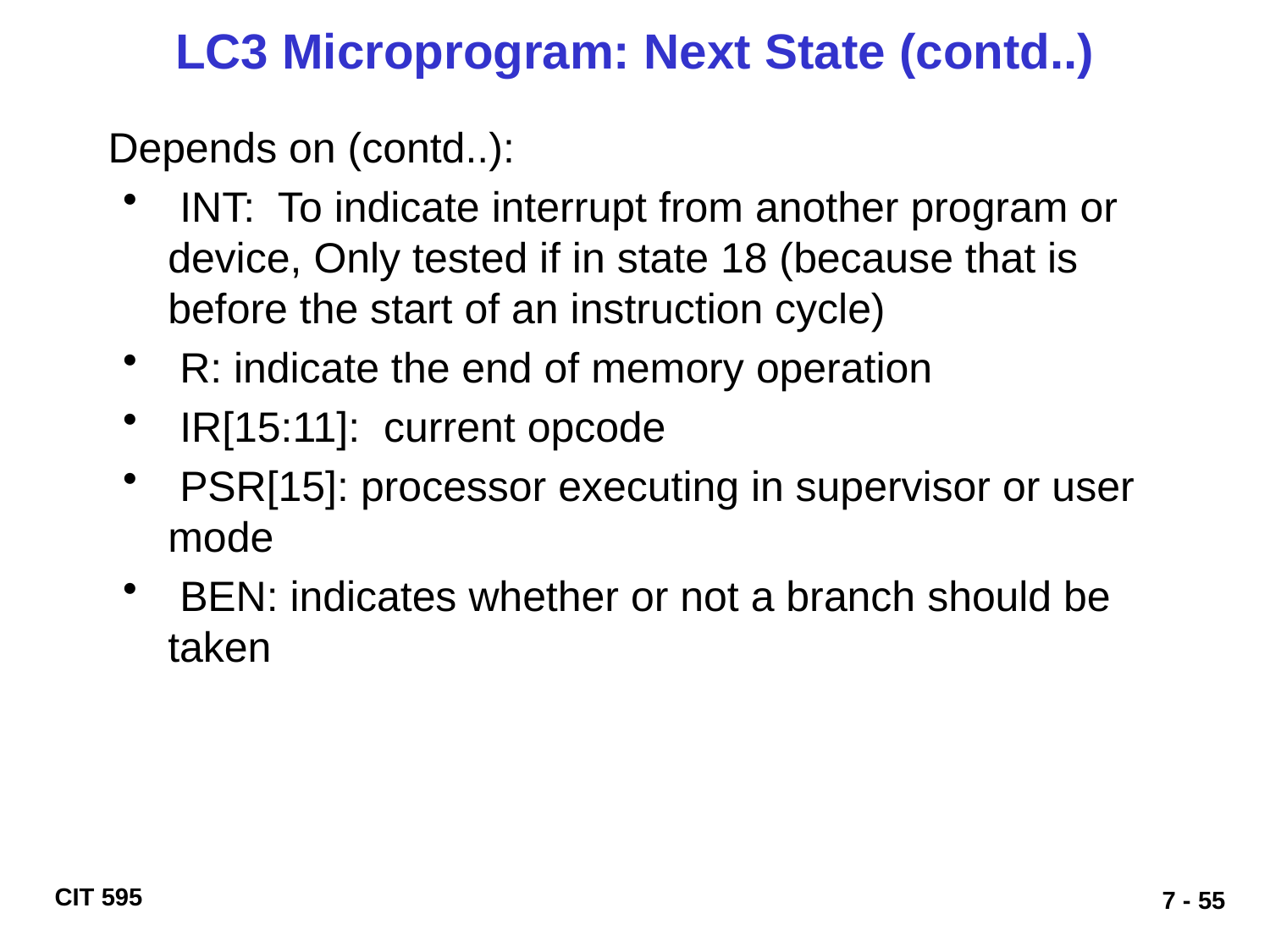

# LC3 Microprogram: Next State (contd..)
Depends on (contd..):
 INT:  To indicate interrupt from another program or device, Only tested if in state 18 (because that is before the start of an instruction cycle)
 R: indicate the end of memory operation
 IR[15:11]:  current opcode
 PSR[15]: processor executing in supervisor or user mode
 BEN: indicates whether or not a branch should be taken
7 - 55